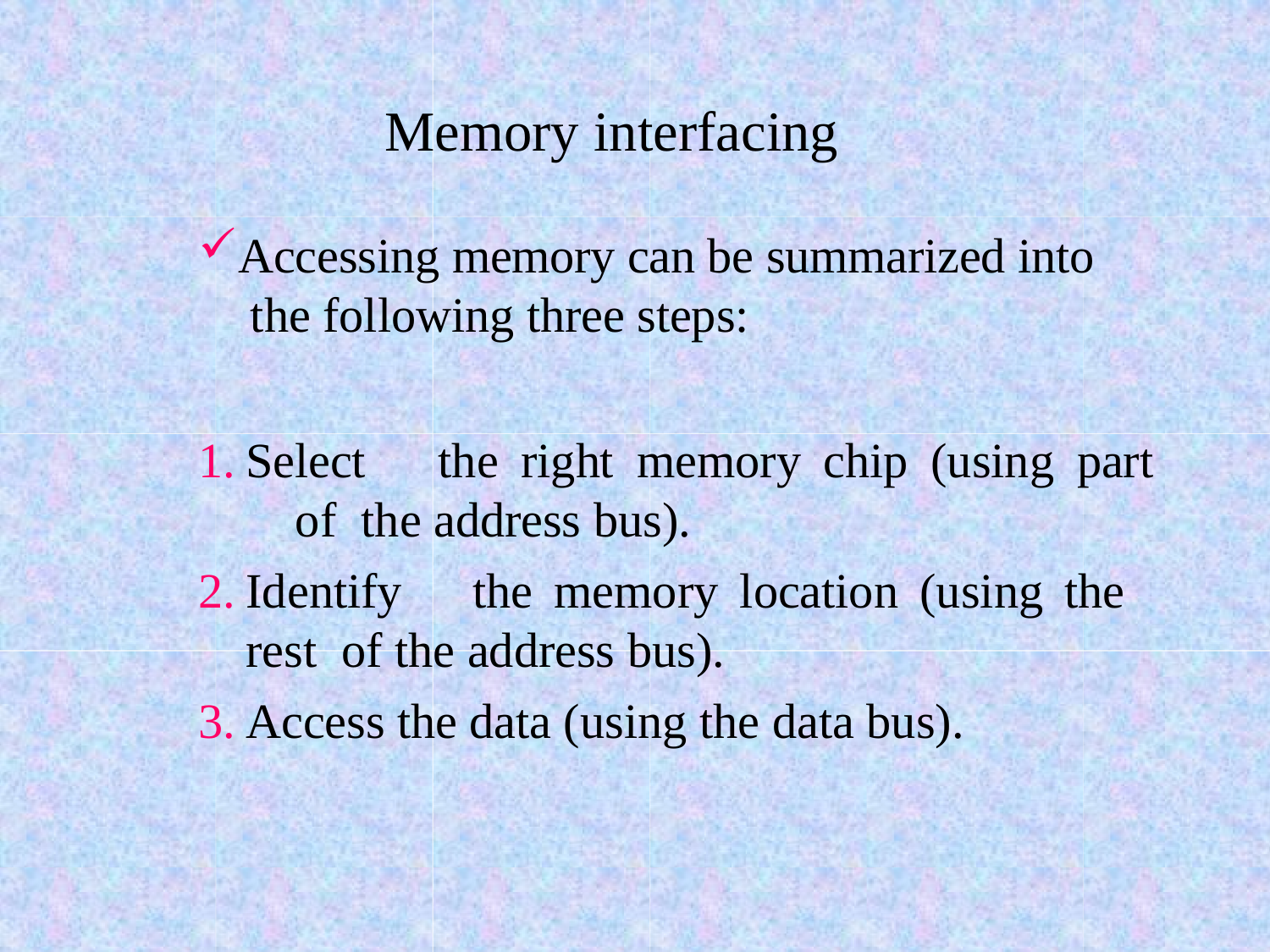

# Memory interfacing
Accessing memory can be summarized into  the following three steps:

Select	the	right	memory	chip	(using	part	of  the address bus).
Identify	the	memory	location	(using	the	rest  of the address bus).
Access the data (using the data bus).